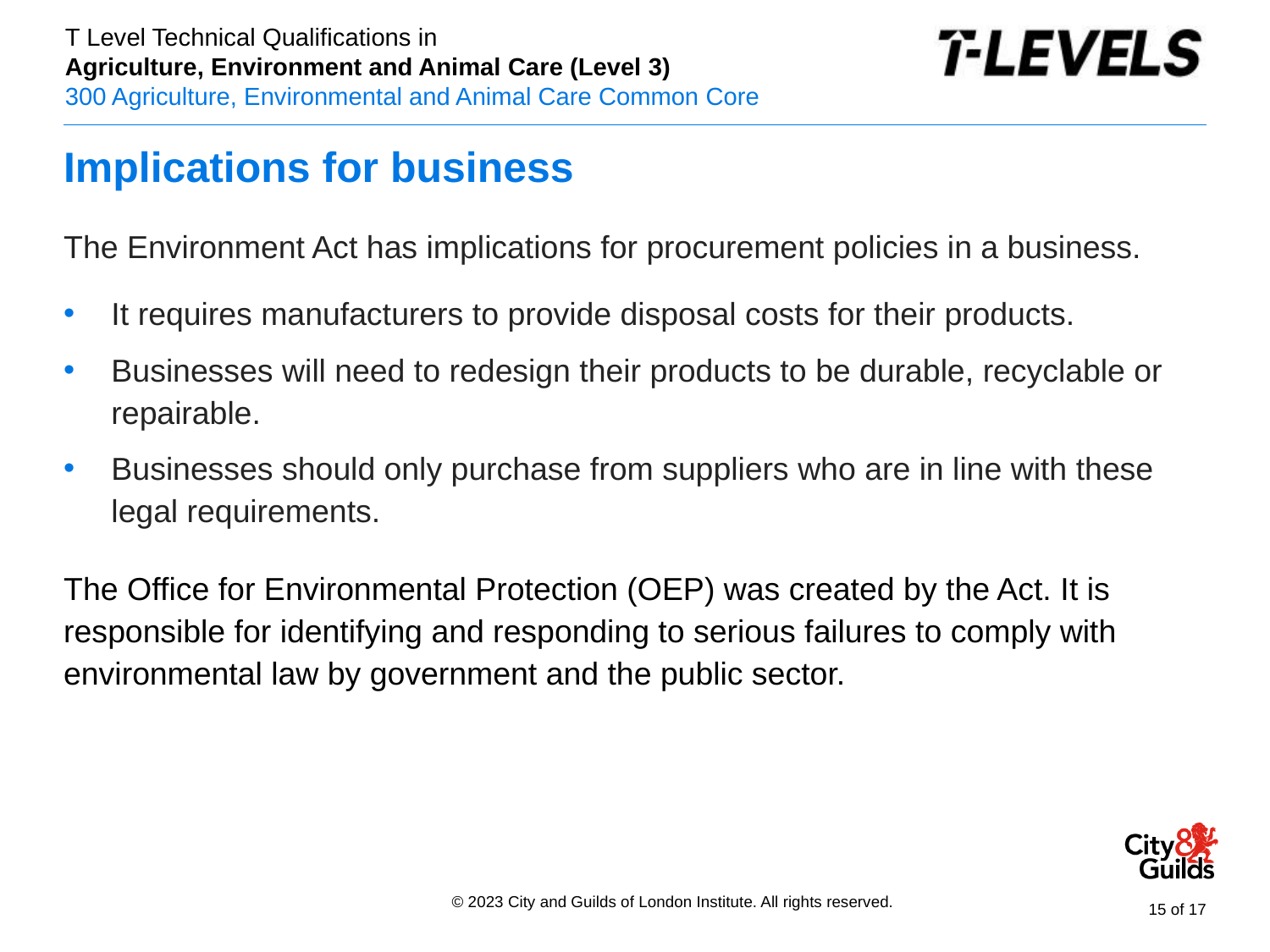

# Implications for business
The Environment Act has implications for procurement policies in a business.
It requires manufacturers to provide disposal costs for their products.
Businesses will need to redesign their products to be durable, recyclable or repairable.
Businesses should only purchase from suppliers who are in line with these legal requirements.
The Office for Environmental Protection (OEP) was created by the Act. It is responsible for identifying and responding to serious failures to comply with environmental law by government and the public sector.